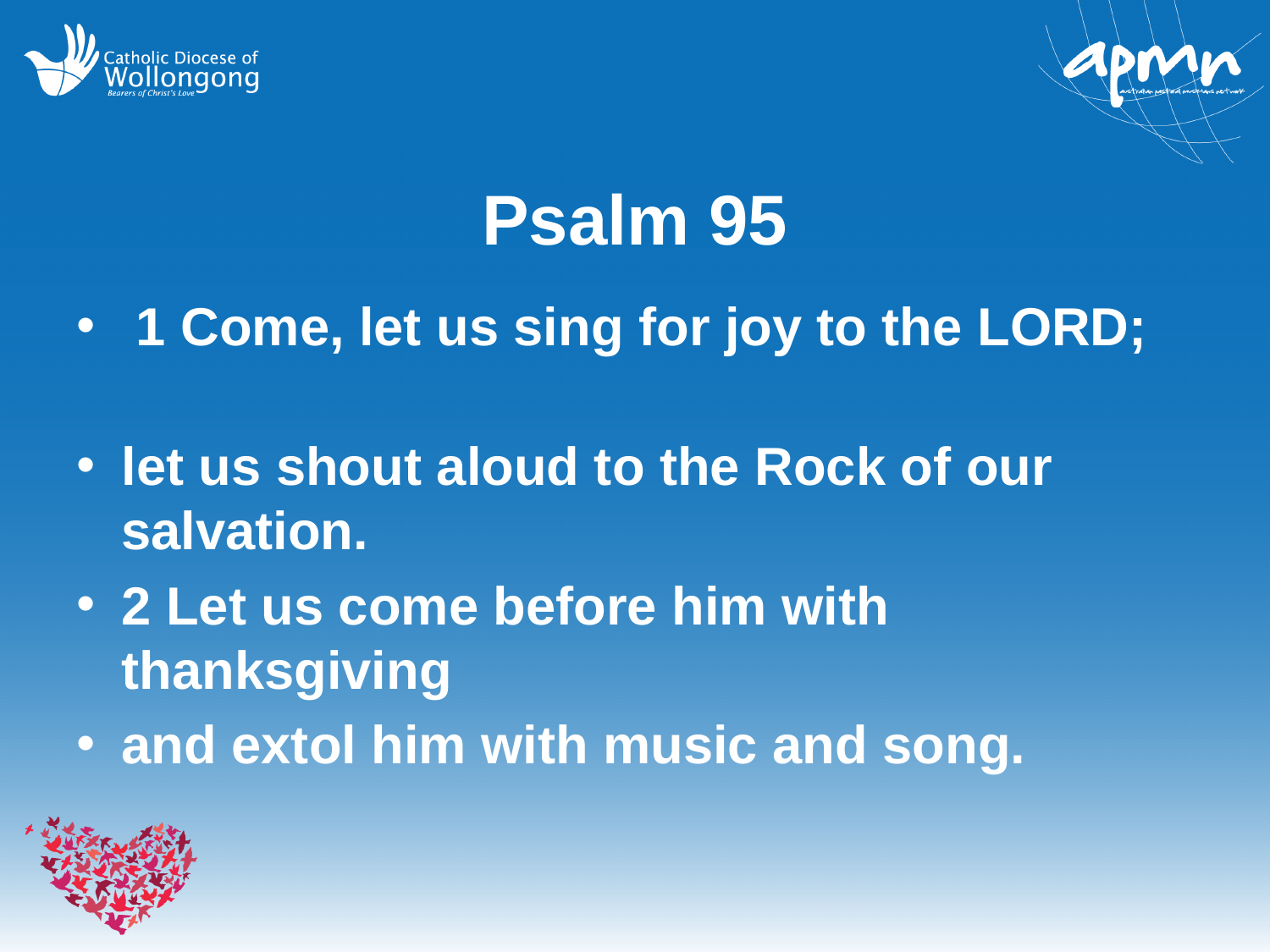

# Psalm 95
 1 Come, let us sing for joy to the LORD;
let us shout aloud to the Rock of our salvation.
2 Let us come before him with thanksgiving
and extol him with music and song.